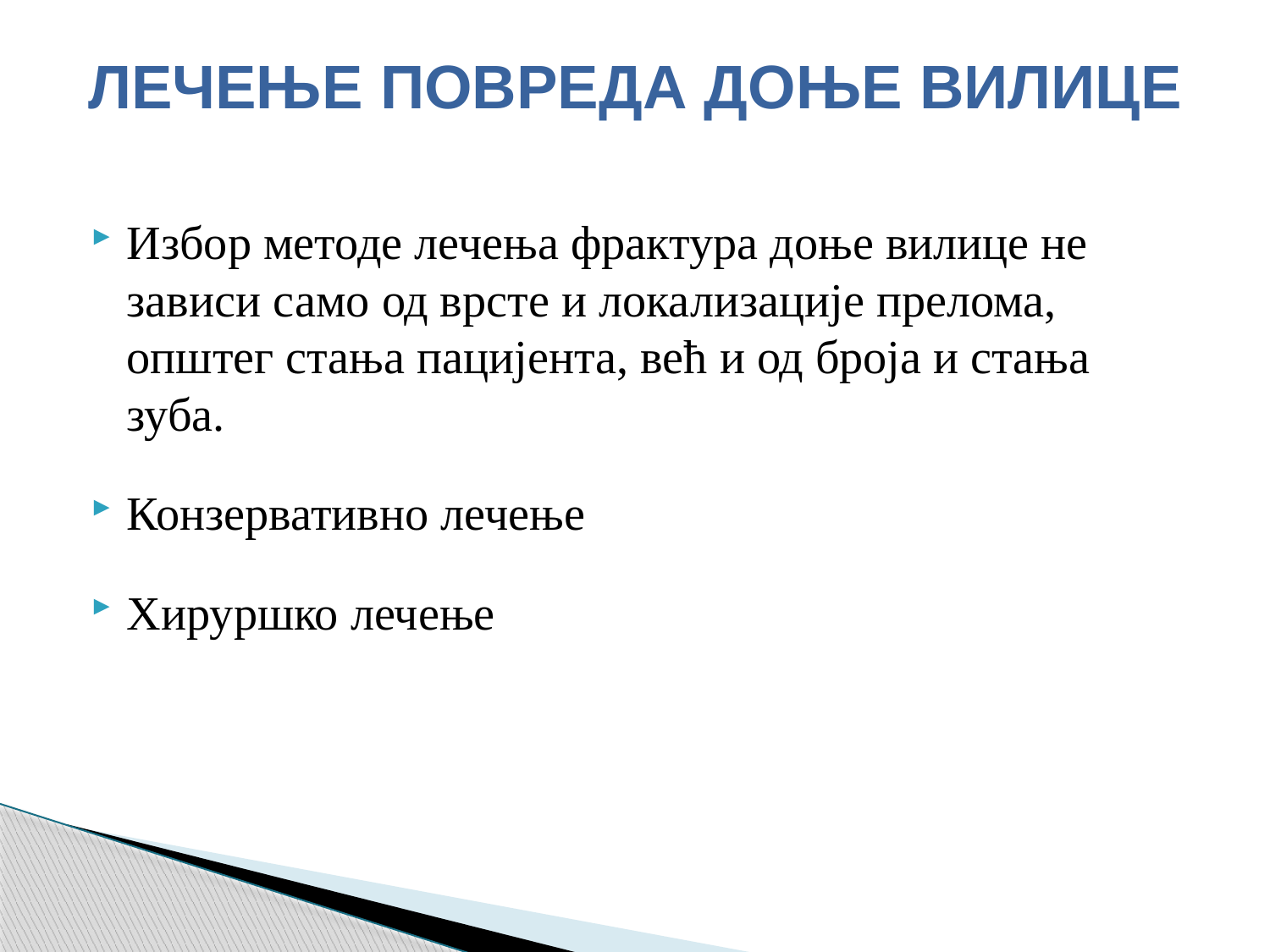

# ЛЕЧЕЊЕ ПОВРЕДА ДОЊЕ ВИЛИЦЕ
Избор методе лечења фрактура доње вилице не зависи само од врсте и локализације прелома, општег стања пацијента, већ и од броја и стања зуба.
Конзервативно лечење
Хируршко лечење